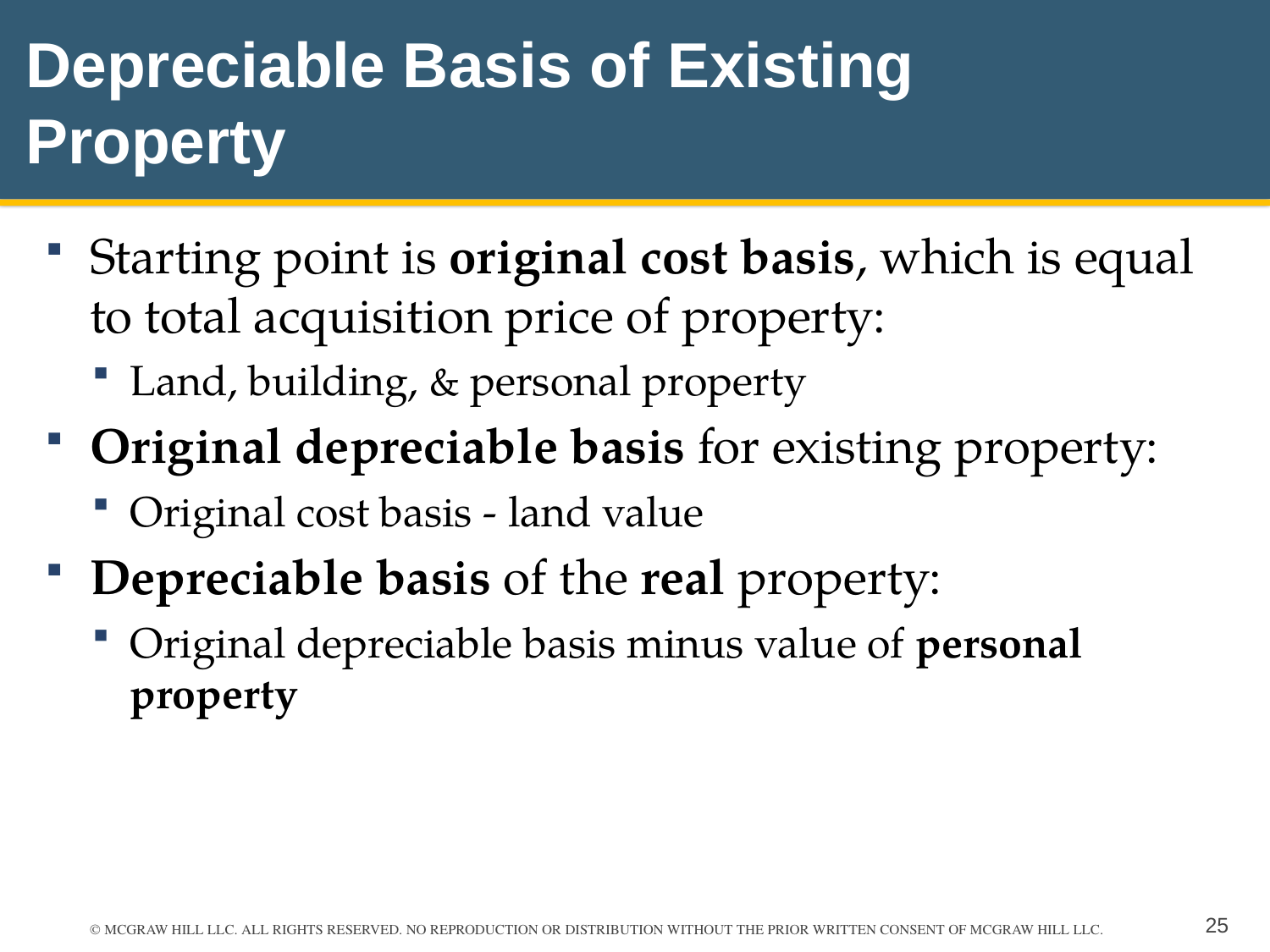

# Depreciable Basis of Existing Property
Starting point is original cost basis, which is equal to total acquisition price of property:
Land, building, & personal property
Original depreciable basis for existing property:
Original cost basis - land value
Depreciable basis of the real property:
Original depreciable basis minus value of personal property

© MCGRAW HILL LLC. ALL RIGHTS RESERVED. NO REPRODUCTION OR DISTRIBUTION WITHOUT THE PRIOR WRITTEN CONSENT OF MCGRAW HILL LLC.
25